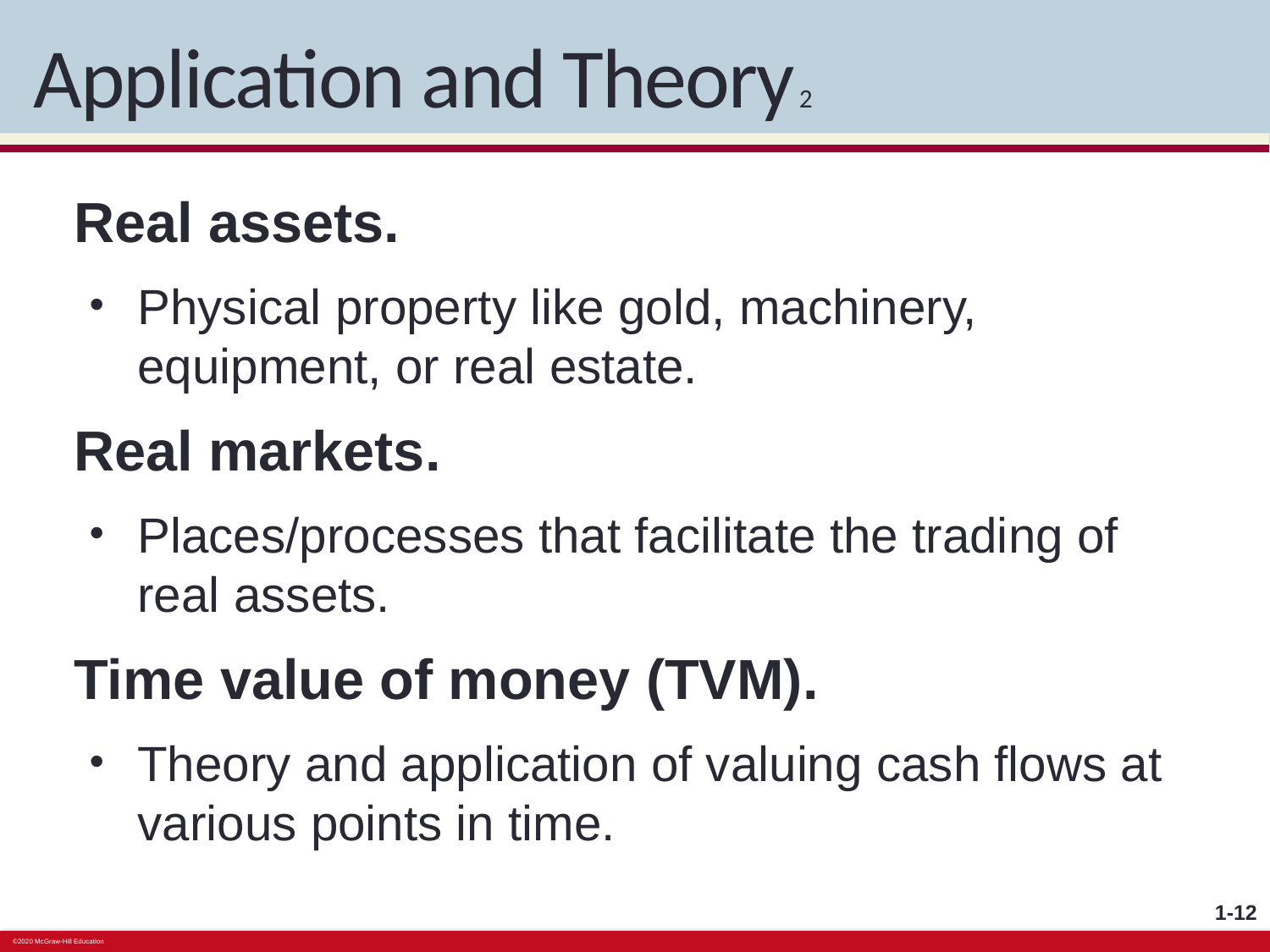

# Application and Theory 2
Real assets.
Physical property like gold, machinery, equipment, or real estate.
Real markets.
Places/processes that facilitate the trading of real assets.
Time value of money (TVM).
Theory and application of valuing cash flows at various points in time.